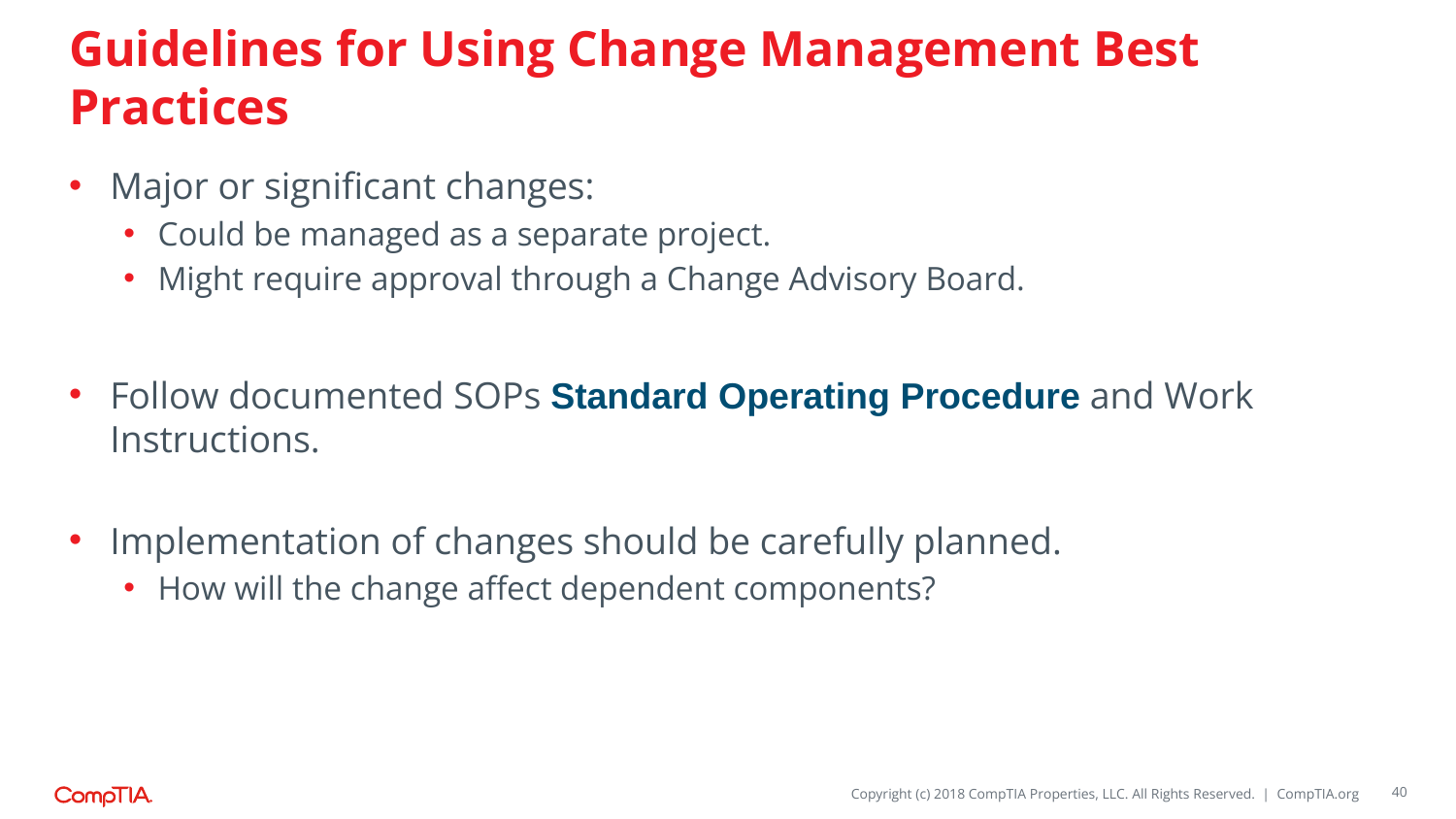

# Guidelines for Using Change Management Best Practices
Major or significant changes:
Could be managed as a separate project.
Might require approval through a Change Advisory Board.

Follow documented SOPs Standard Operating Procedure and Work Instructions.

Implementation of changes should be carefully planned.
How will the change affect dependent components?

40